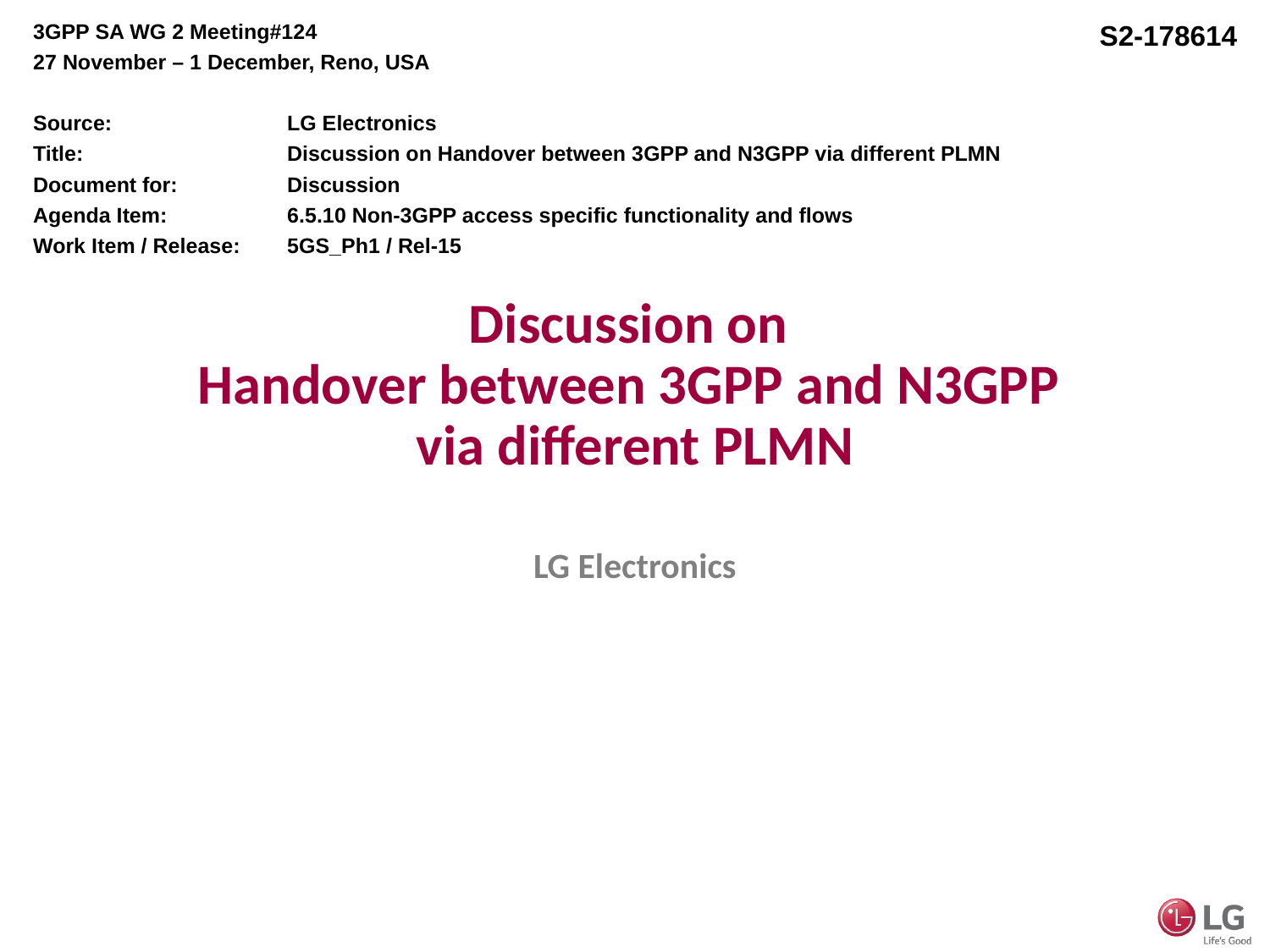

3GPP SA WG 2 Meeting#124
27 November – 1 December, Reno, USA

Source:		LG Electronics
Title:		Discussion on Handover between 3GPP and N3GPP via different PLMN
Document for:	Discussion
Agenda Item:	6.5.10 Non-3GPP access specific functionality and flows
Work Item / Release:	5GS_Ph1 / Rel-15
S2-178614
# Discussion on Handover between 3GPP and N3GPP via different PLMN
LG Electronics